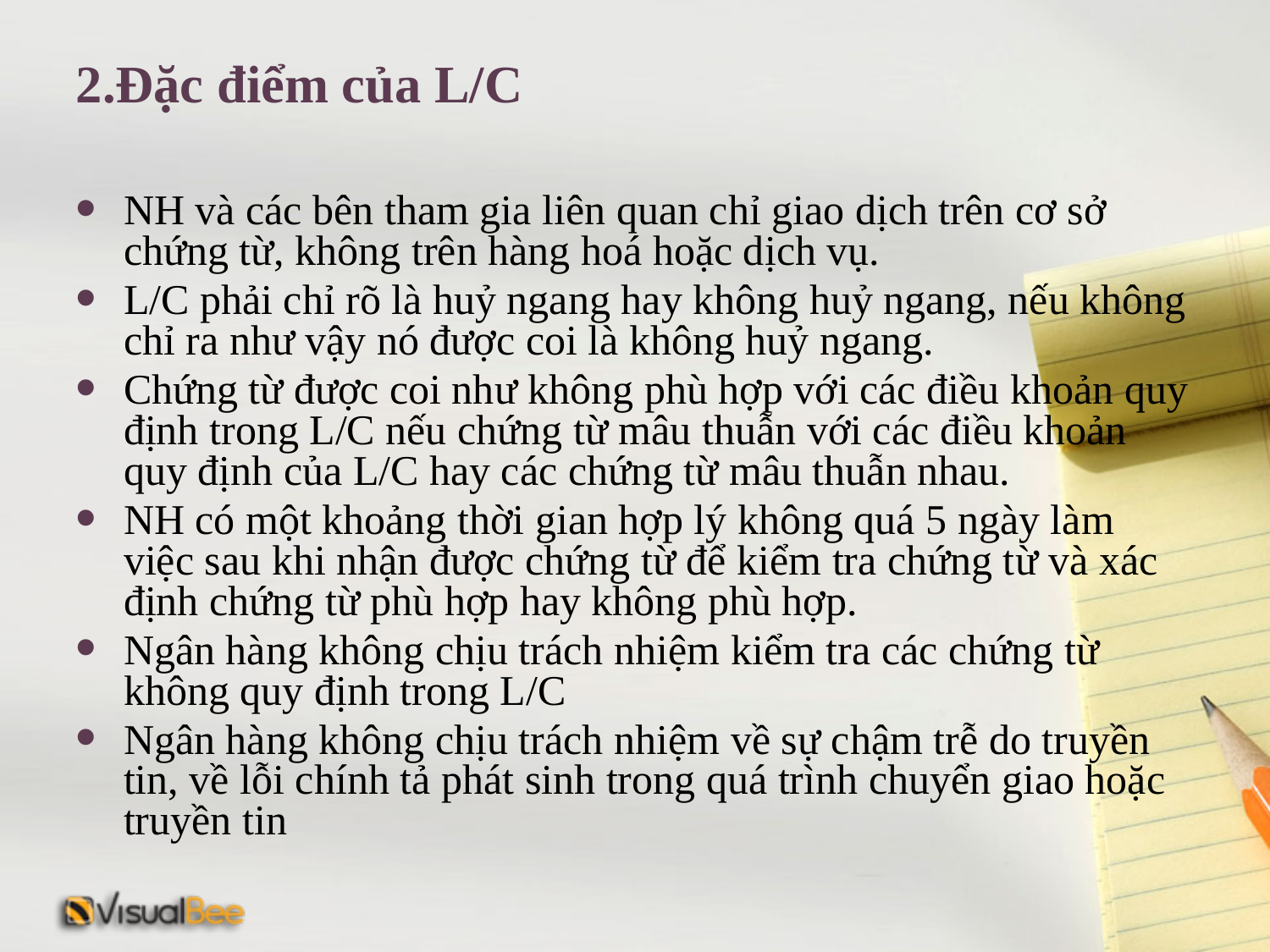

# 2.Đặc điểm của L/C
NH và các bên tham gia liên quan chỉ giao dịch trên cơ sở chứng từ, không trên hàng hoá hoặc dịch vụ.
L/C phải chỉ rõ là huỷ ngang hay không huỷ ngang, nếu không chỉ ra như vậy nó được coi là không huỷ ngang.
Chứng từ được coi như không phù hợp với các điều khoản quy định trong L/C nếu chứng từ mâu thuẫn với các điều khoản quy định của L/C hay các chứng từ mâu thuẫn nhau.
NH có một khoảng thời gian hợp lý không quá 5 ngày làm việc sau khi nhận được chứng từ để kiểm tra chứng từ và xác định chứng từ phù hợp hay không phù hợp.
Ngân hàng không chịu trách nhiệm kiểm tra các chứng từ không quy định trong L/C
Ngân hàng không chịu trách nhiệm về sự chậm trễ do truyền tin, về lỗi chính tả phát sinh trong quá trình chuyển giao hoặc truyền tin